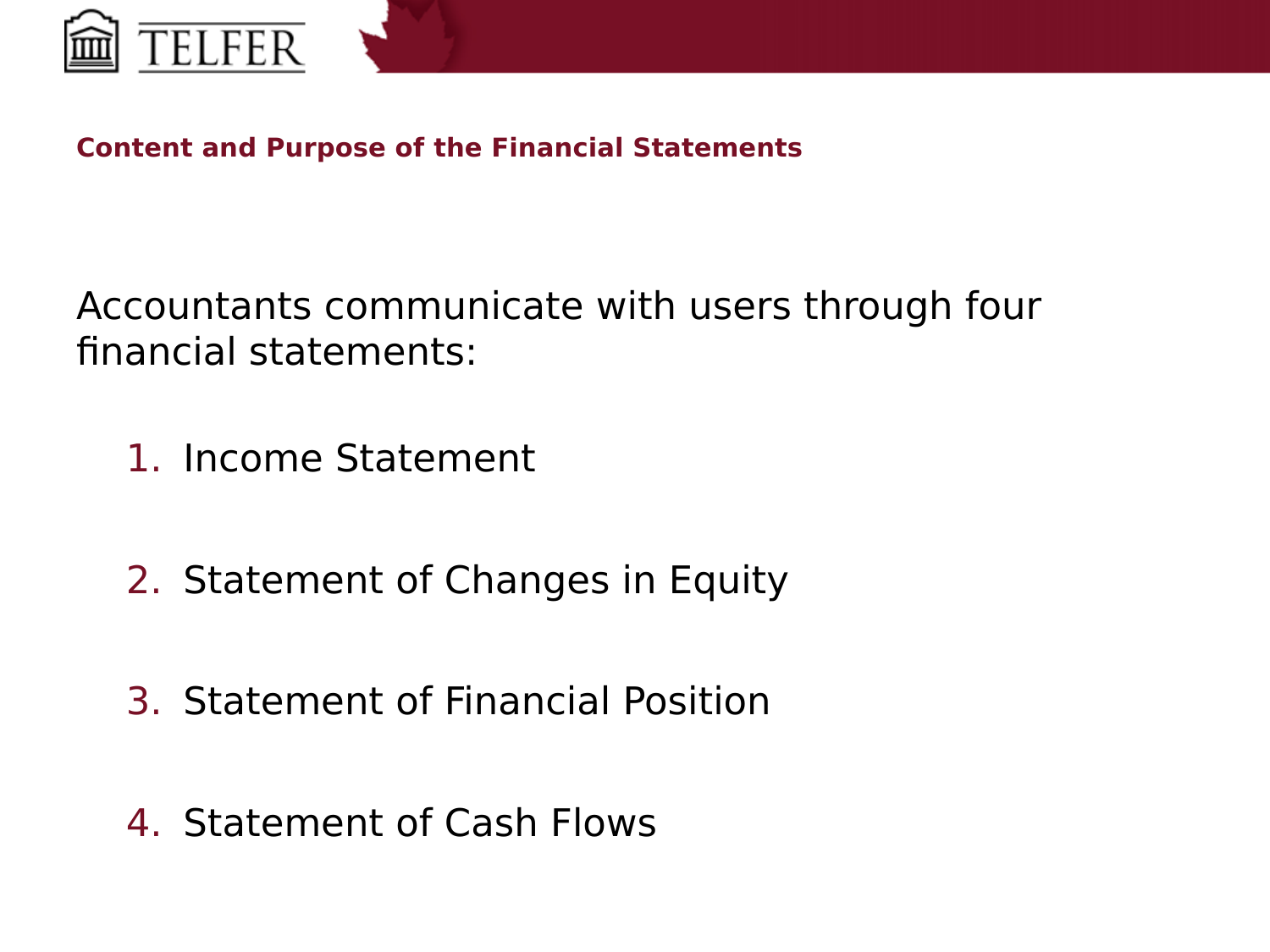

# Content and Purpose of the Financial Statements

Accountants communicate with users through four financial statements:

Income Statement

Statement of Changes in Equity

Statement of Financial Position

Statement of Cash Flows